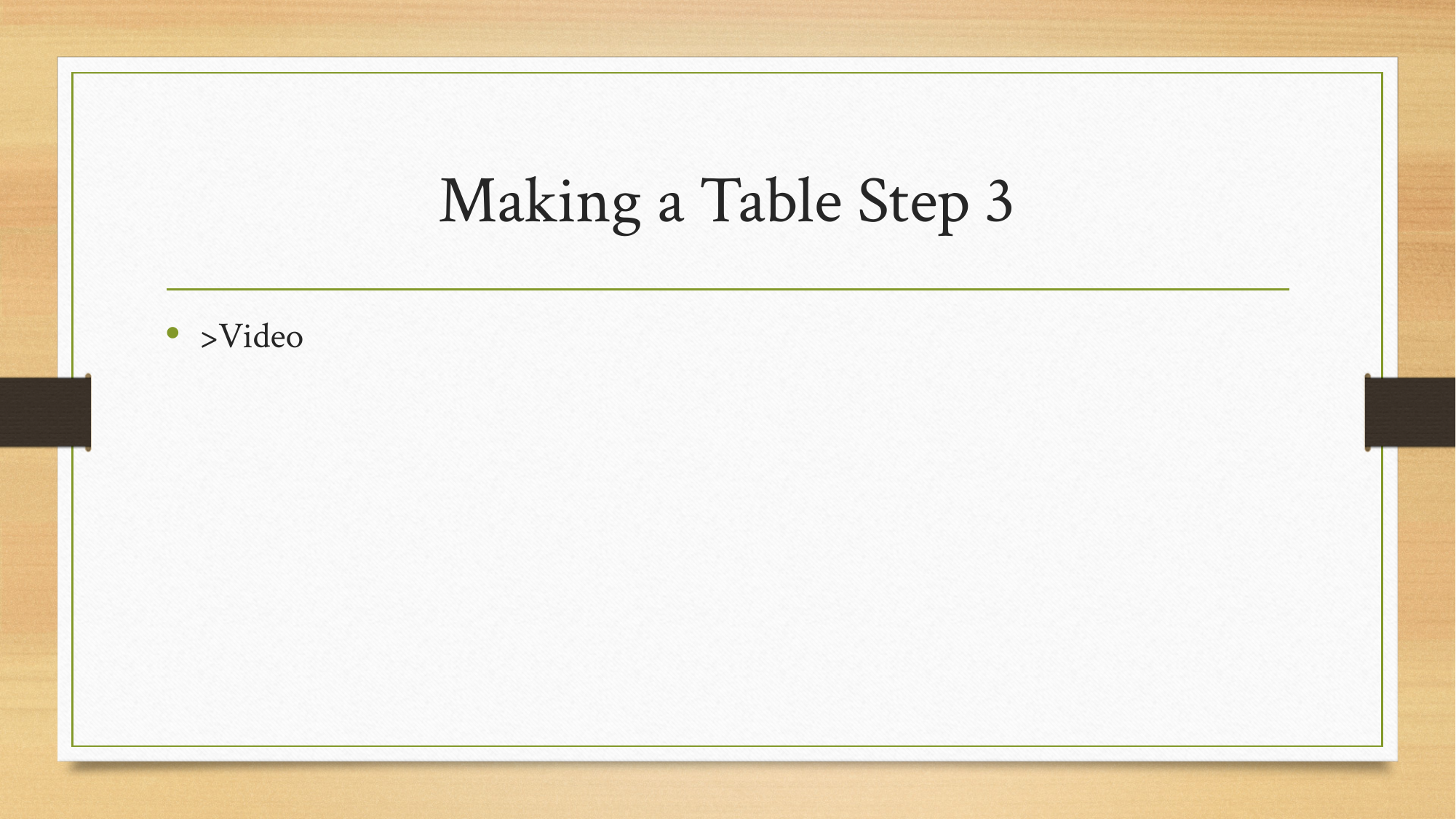

# Making a Table Step 3
>Video